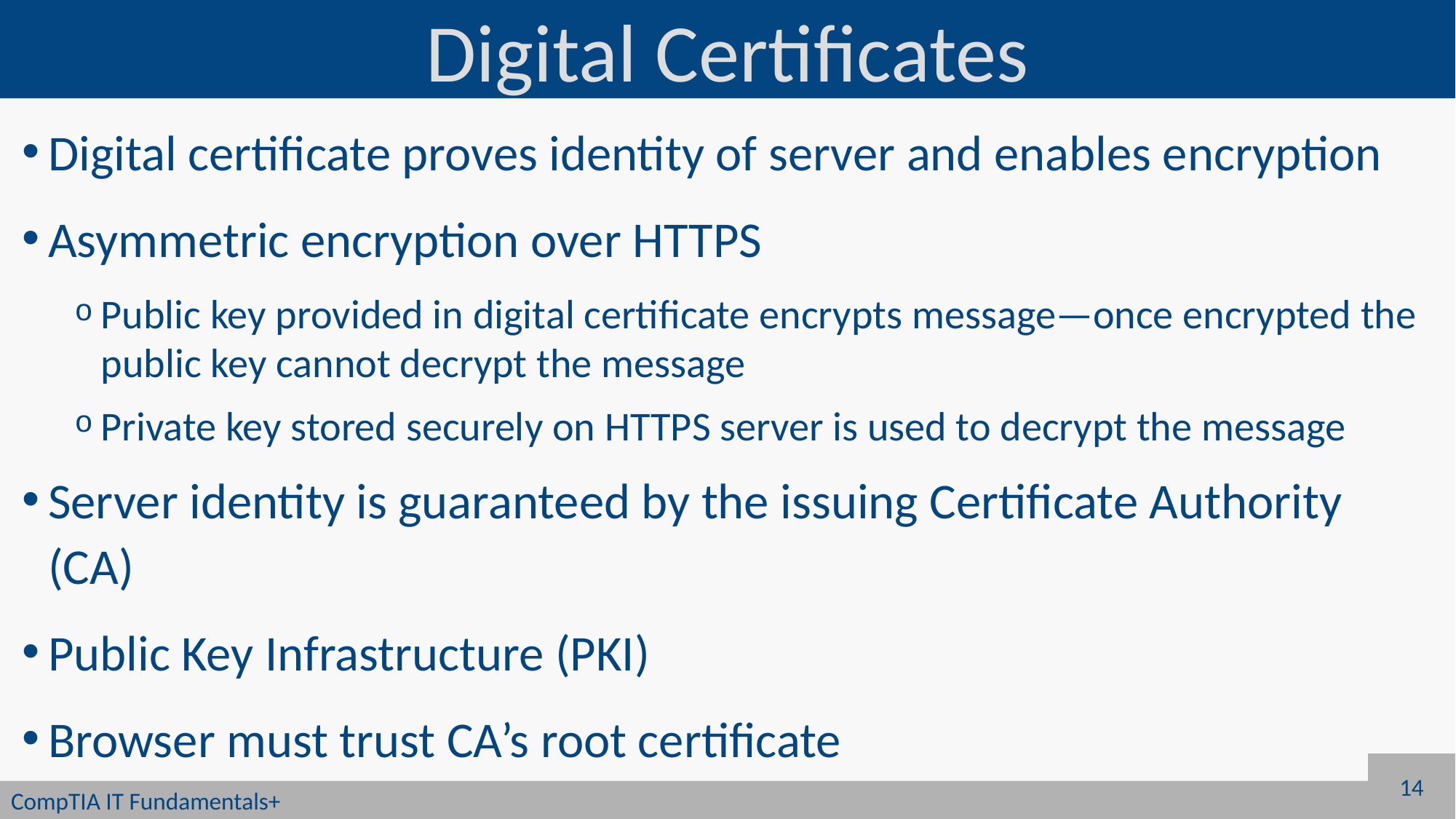

# Digital Certificates
Digital certificate proves identity of server and enables encryption
Asymmetric encryption over HTTPS
Public key provided in digital certificate encrypts message—once encrypted the public key cannot decrypt the message
Private key stored securely on HTTPS server is used to decrypt the message
Server identity is guaranteed by the issuing Certificate Authority (CA)
Public Key Infrastructure (PKI)
Browser must trust CA’s root certificate

14
CompTIA IT Fundamentals+